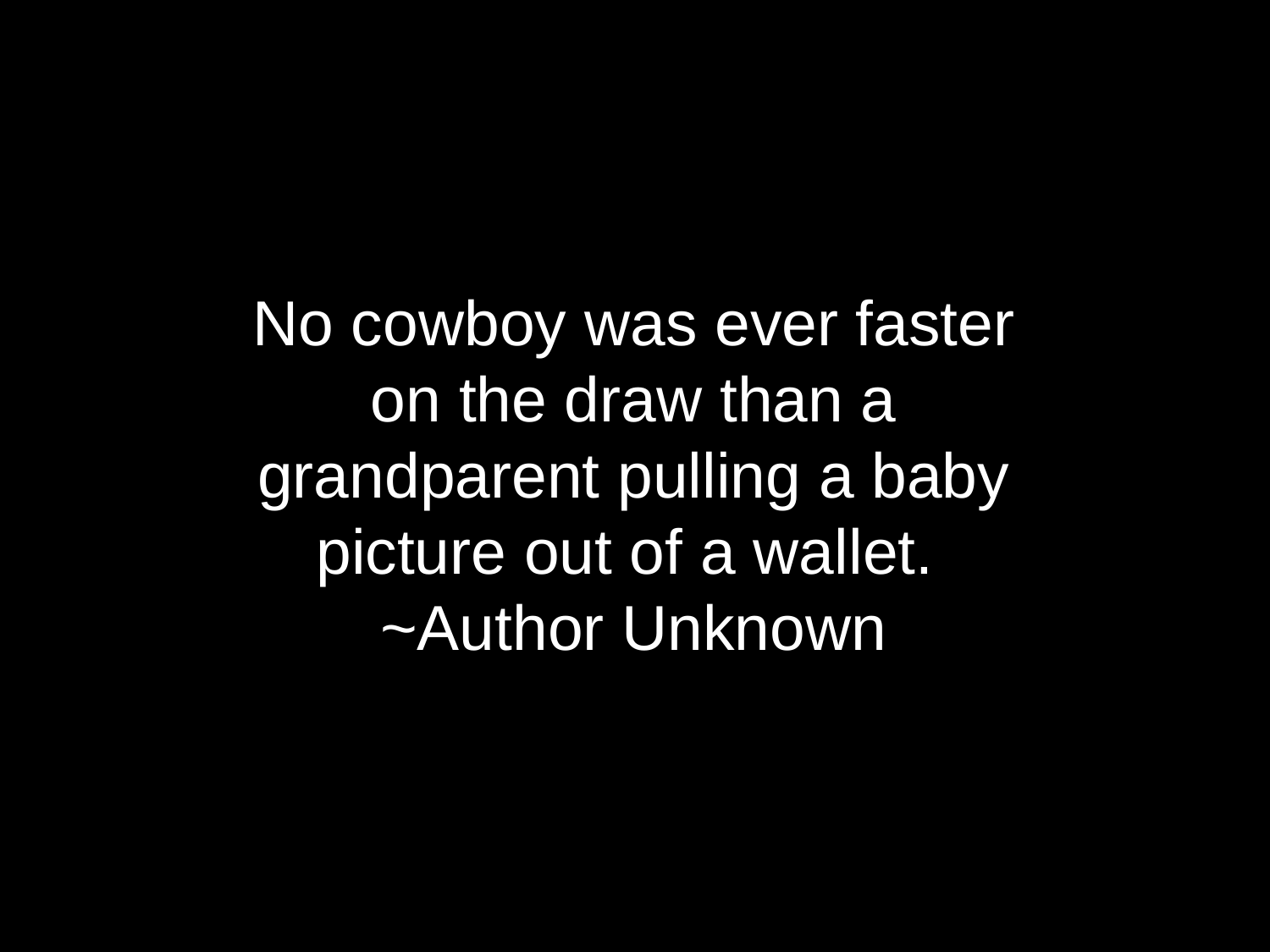

No cowboy was ever faster on the draw than a grandparent pulling a baby picture out of a wallet.  ~Author Unknown